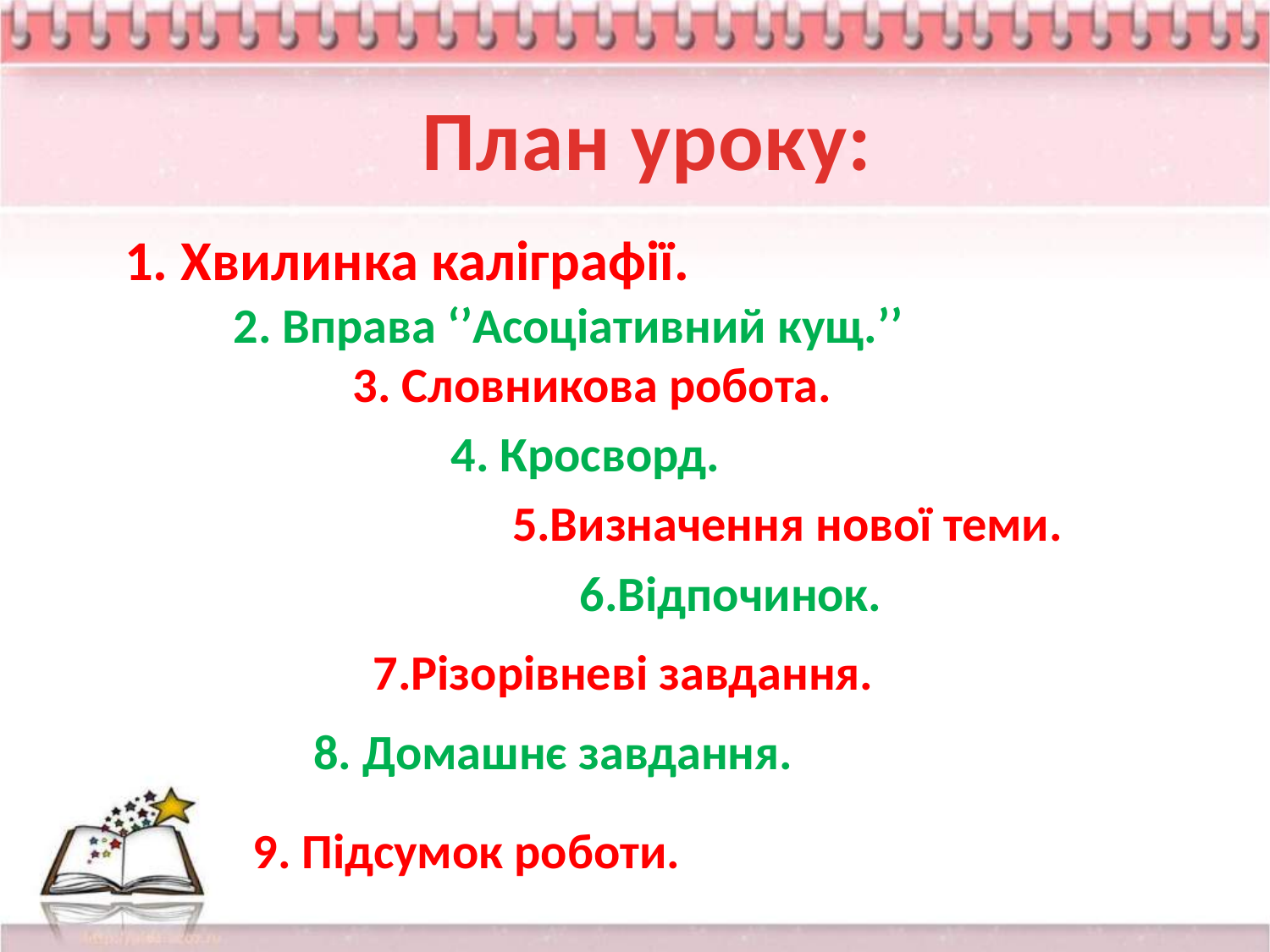

План уроку:
1. Хвилинка каліграфії.
2. Вправа ‘’Асоціативний кущ.’’
3. Словникова робота.
4. Кросворд.
5.Визначення нової теми.
6.Відпочинок.
7.Різорівневі завдання.
8. Домашнє завдання.
9. Підсумок роботи.